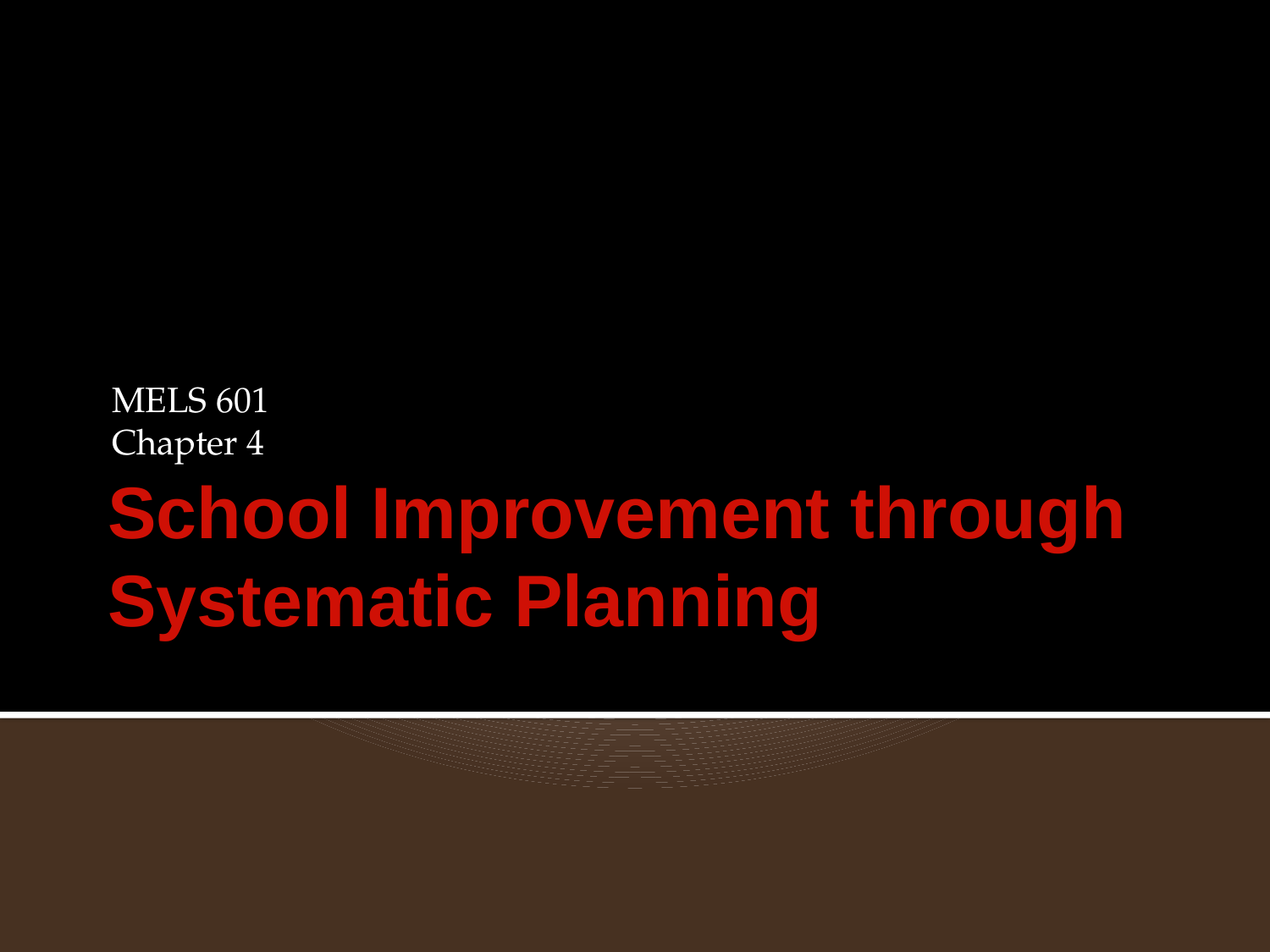

MELS 601
Chapter 4
# School Improvement through Systematic Planning